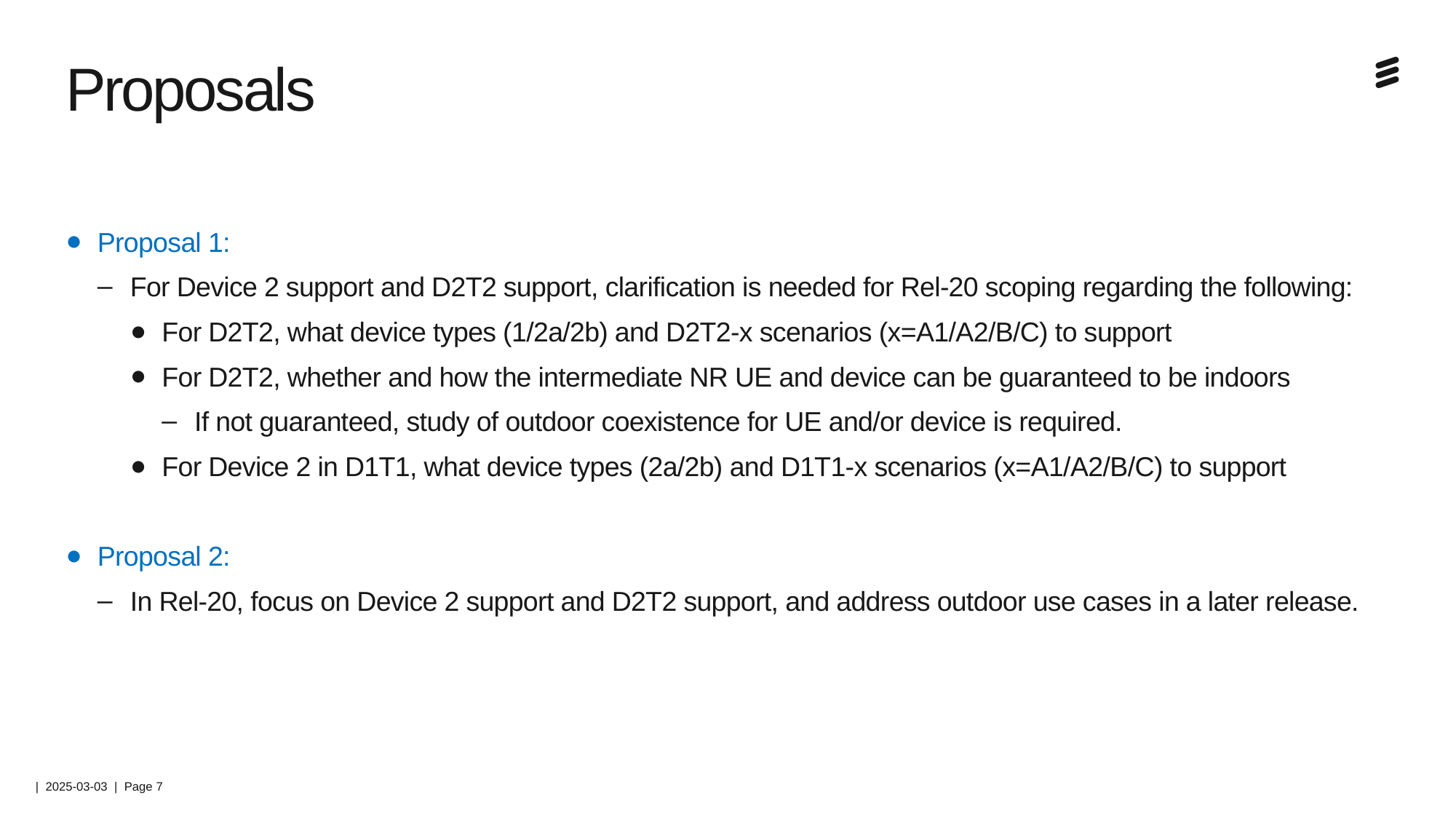

# Proposals
Proposal 1:
For Device 2 support and D2T2 support, clarification is needed for Rel-20 scoping regarding the following:
For D2T2, what device types (1/2a/2b) and D2T2-x scenarios (x=A1/A2/B/C) to support
For D2T2, whether and how the intermediate NR UE and device can be guaranteed to be indoors
If not guaranteed, study of outdoor coexistence for UE and/or device is required.
For Device 2 in D1T1, what device types (2a/2b) and D1T1-x scenarios (x=A1/A2/B/C) to support

Proposal 2:
In Rel-20, focus on Device 2 support and D2T2 support, and address outdoor use cases in a later release.